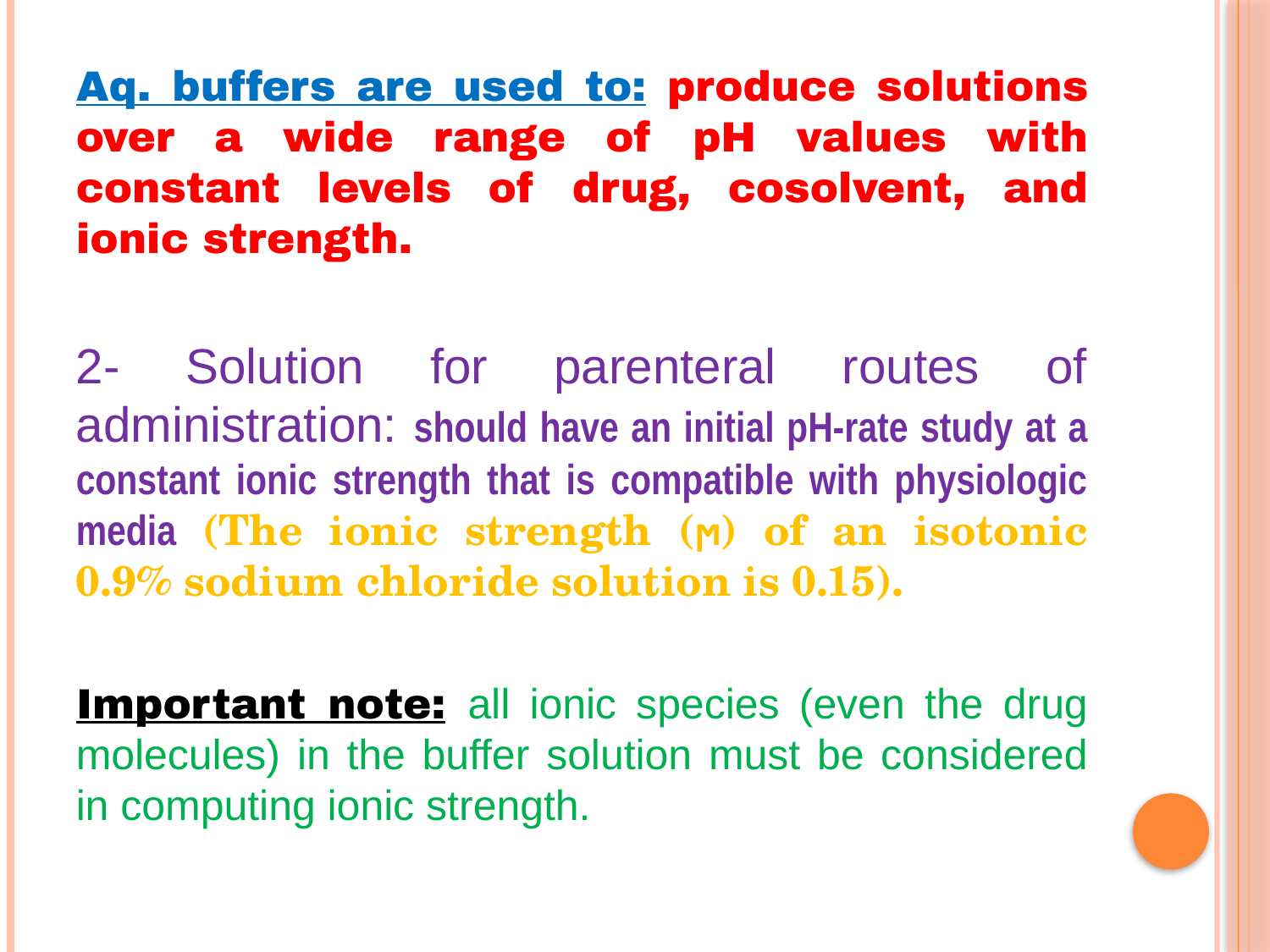

Aq. buffers are used to: produce solutions over a wide range of pH values with constant levels of drug, cosolvent, and ionic strength.

2- Solution for parenteral routes of administration: should have an initial pH-rate study at a constant ionic strength that is compatible with physiologic media (The ionic strength (ϻ) of an isotonic 0.9% sodium chloride solution is 0.15).

Important note: all ionic species (even the drug molecules) in the buffer solution must be considered in computing ionic strength.